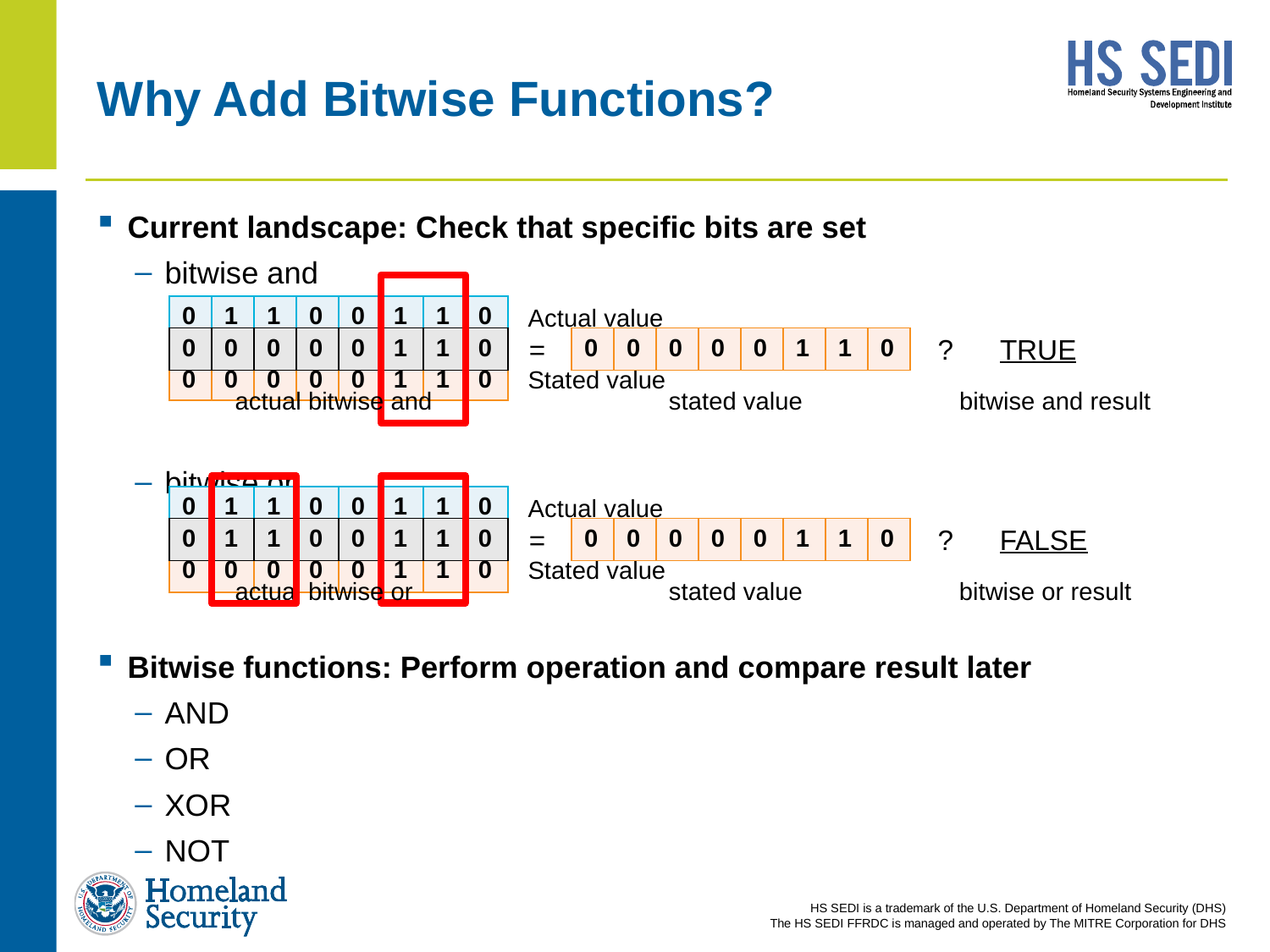

# Why Add Bitwise Functions?
Current landscape: Check that specific bits are set
bitwise and

bitwise or

Bitwise functions: Perform operation and compare result later
AND
OR
XOR
NOT

Actual value
| 0 | 1 | 1 | 0 | 0 | 1 | 1 | 0 |
| --- | --- | --- | --- | --- | --- | --- | --- |
=
?
TRUE
| 0 | 0 | 0 | 0 | 0 | 1 | 1 | 0 |
| --- | --- | --- | --- | --- | --- | --- | --- |
| 0 | 0 | 0 | 0 | 0 | 1 | 1 | 0 |
| --- | --- | --- | --- | --- | --- | --- | --- |
Stated value
| 0 | 0 | 0 | 0 | 0 | 1 | 1 | 0 |
| --- | --- | --- | --- | --- | --- | --- | --- |
bitwise and result
stated value
actual bitwise and

Actual value
| 0 | 1 | 1 | 0 | 0 | 1 | 1 | 0 |
| --- | --- | --- | --- | --- | --- | --- | --- |
=
?
FALSE
| 0 | 1 | 1 | 0 | 0 | 1 | 1 | 0 |
| --- | --- | --- | --- | --- | --- | --- | --- |
| 0 | 0 | 0 | 0 | 0 | 1 | 1 | 0 |
| --- | --- | --- | --- | --- | --- | --- | --- |
Stated value
| 0 | 0 | 0 | 0 | 0 | 1 | 1 | 0 |
| --- | --- | --- | --- | --- | --- | --- | --- |
bitwise or result
stated value
actual bitwise or